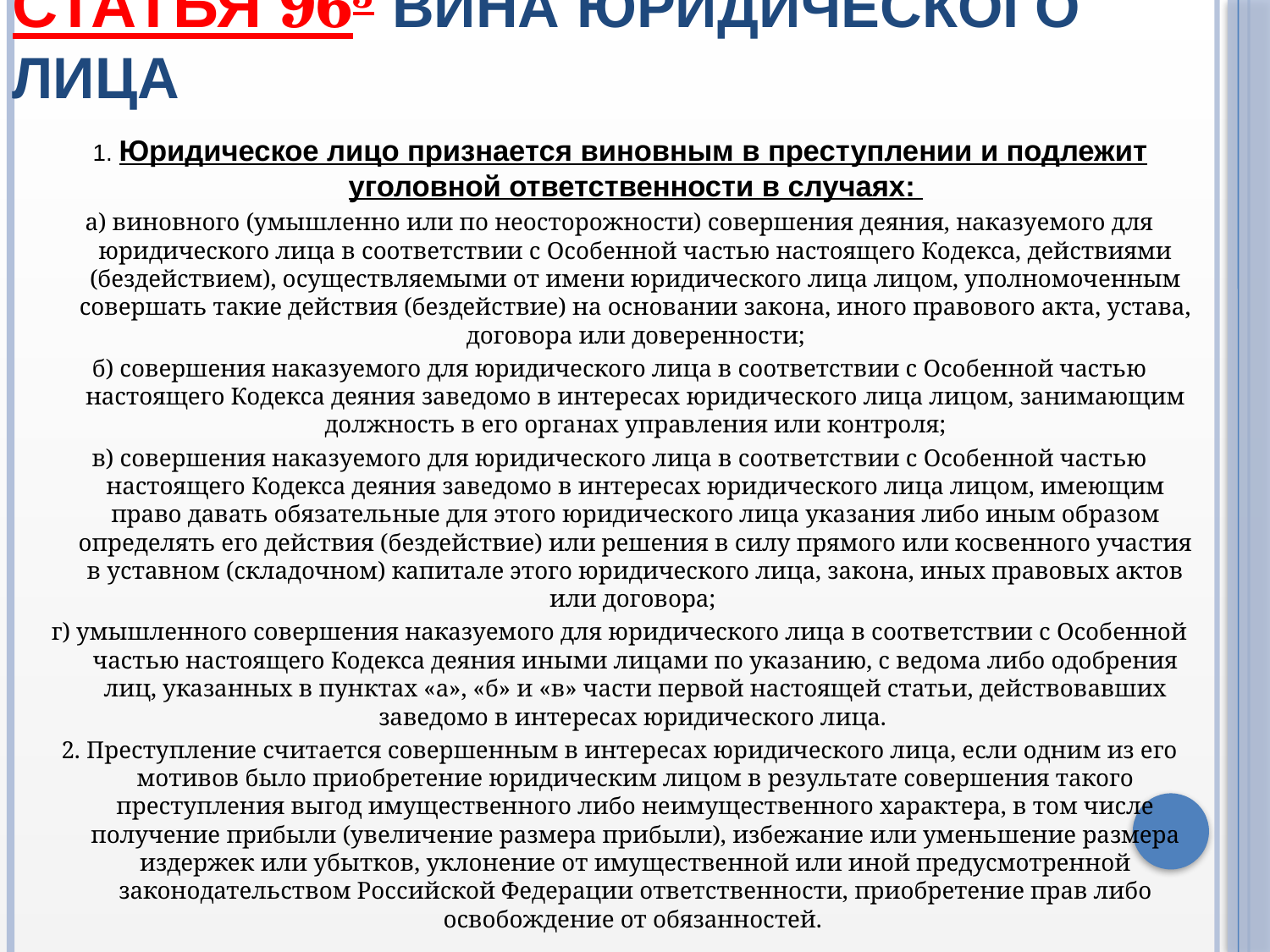

# Статья 963 Вина юридического лица
1. Юридическое лицо признается виновным в преступлении и подлежит уголовной ответственности в случаях:
а) виновного (умышленно или по неосторожности) совершения деяния, наказуемого для юридического лица в соответствии с Особенной частью настоящего Кодекса, действиями (бездействием), осуществляемыми от имени юридического лица лицом, уполномоченным совершать такие действия (бездействие) на основании закона, иного правового акта, устава, договора или доверенности;
б) совершения наказуемого для юридического лица в соответствии с Особенной частью настоящего Кодекса деяния заведомо в интересах юридического лица лицом, занимающим должность в его органах управления или контроля;
в) совершения наказуемого для юридического лица в соответствии с Особенной частью настоящего Кодекса деяния заведомо в интересах юридического лица лицом, имеющим право давать обязательные для этого юридического лица указания либо иным образом определять его действия (бездействие) или решения в силу прямого или косвенного участия в уставном (складочном) капитале этого юридического лица, закона, иных правовых актов или договора;
г) умышленного совершения наказуемого для юридического лица в соответствии с Особенной частью настоящего Кодекса деяния иными лицами по указанию, с ведома либо одобрения лиц, указанных в пунктах «а», «б» и «в» части первой настоящей статьи, действовавших заведомо в интересах юридического лица.
2. Преступление считается совершенным в интересах юридического лица, если одним из его мотивов было приобретение юридическим лицом в результате совершения такого преступления выгод имущественного либо неимущественного характера, в том числе получение прибыли (увеличение размера прибыли), избежание или уменьшение размера издержек или убытков, уклонение от имущественной или иной предусмотренной законодательством Российской Федерации ответственности, приобретение прав либо освобождение от обязанностей.